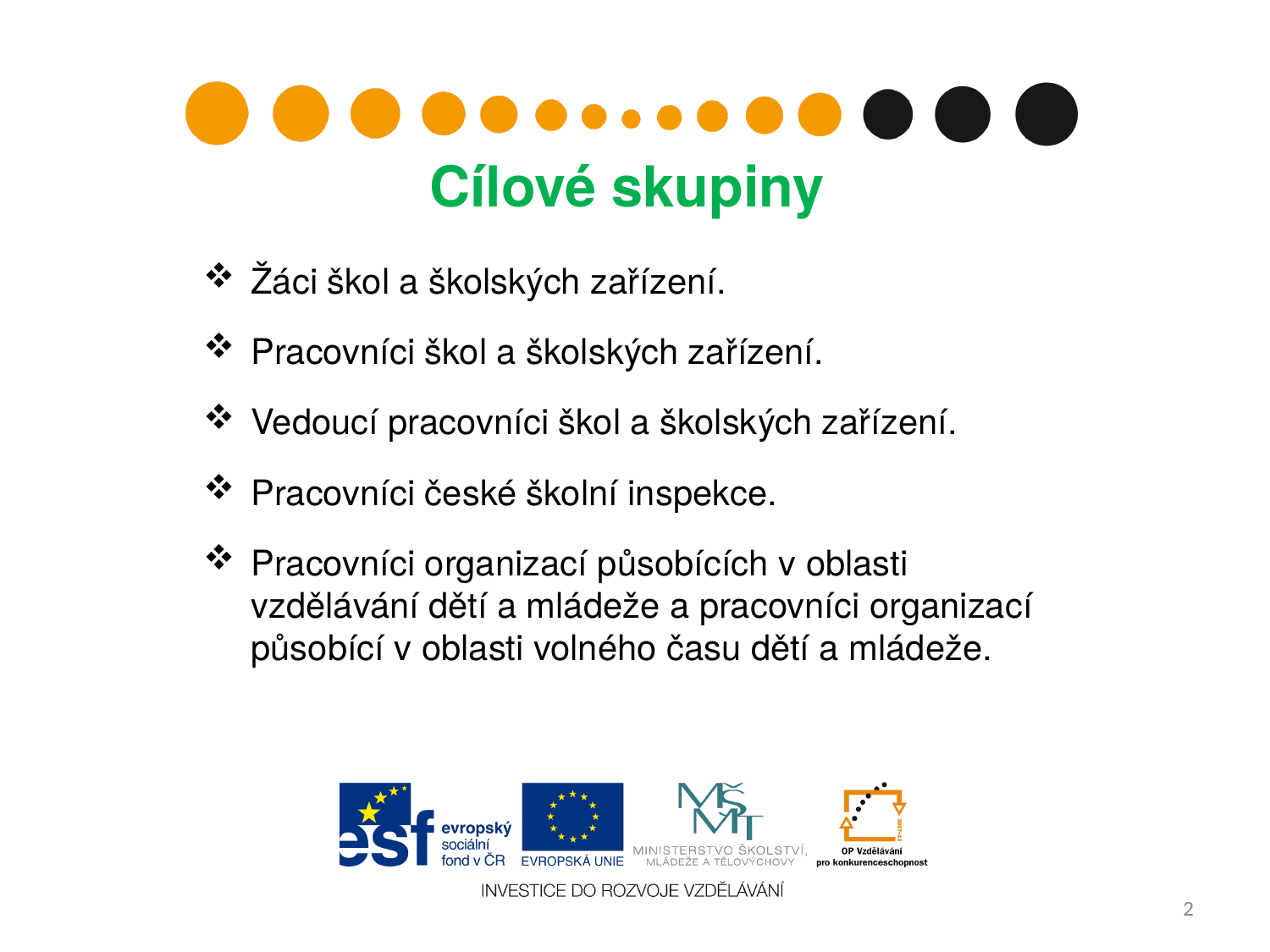

# Cílové skupiny
Žáci škol a školských zařízení.
Pracovníci škol a školských zařízení.
Vedoucí pracovníci škol a školských zařízení.
Pracovníci české školní inspekce.
Pracovníci organizací působících v oblasti vzdělávání dětí a mládeže a pracovníci organizací působící v oblasti volného času dětí a mládeže.

2